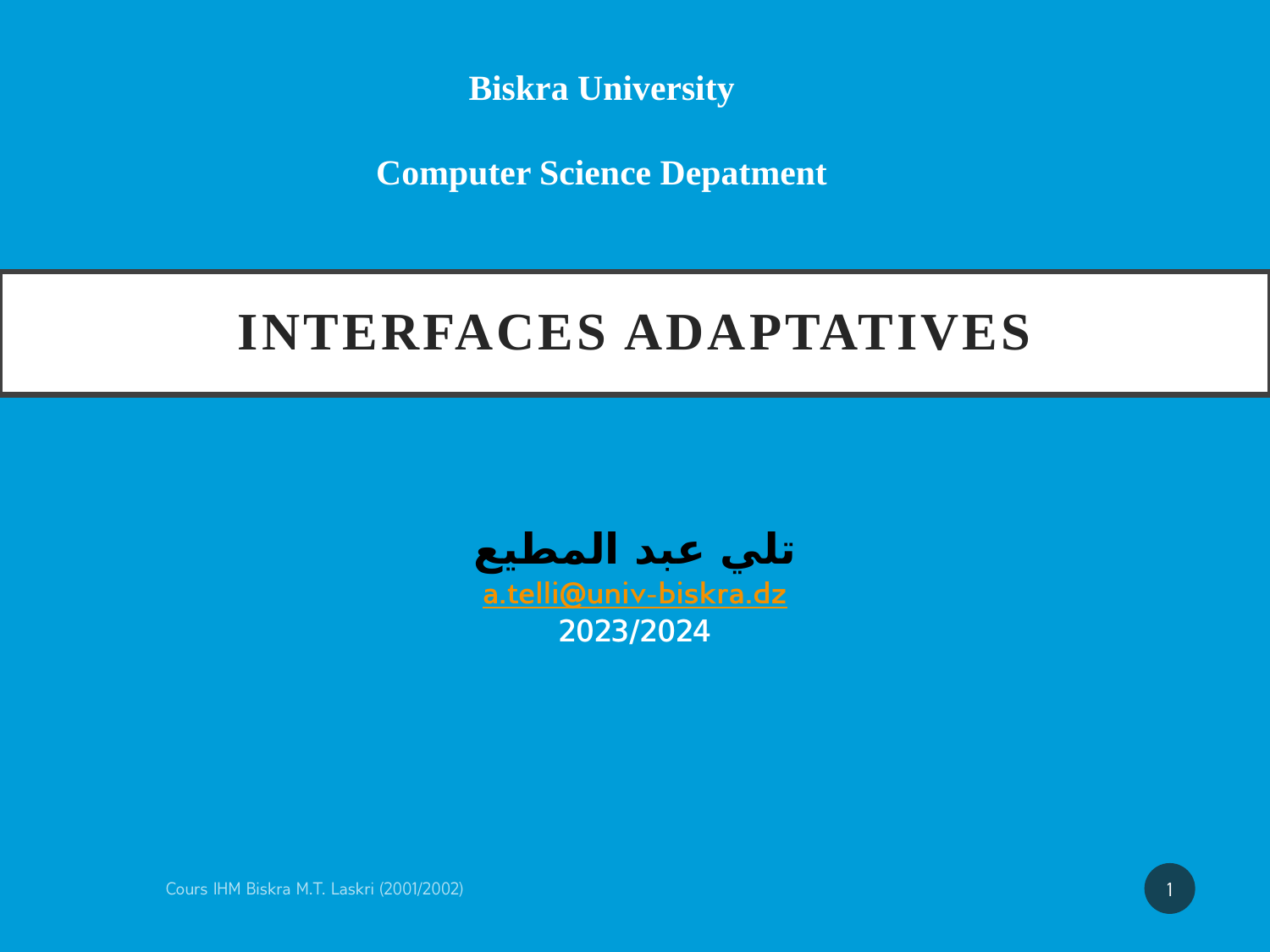

Biskra University
Computer Science Depatment

# Interfaces Adaptatives
تلي عبد المطيع
a.telli@univ-biskra.dz
2023/2024

1
Cours IHM Biskra M.T. Laskri (2001/2002)